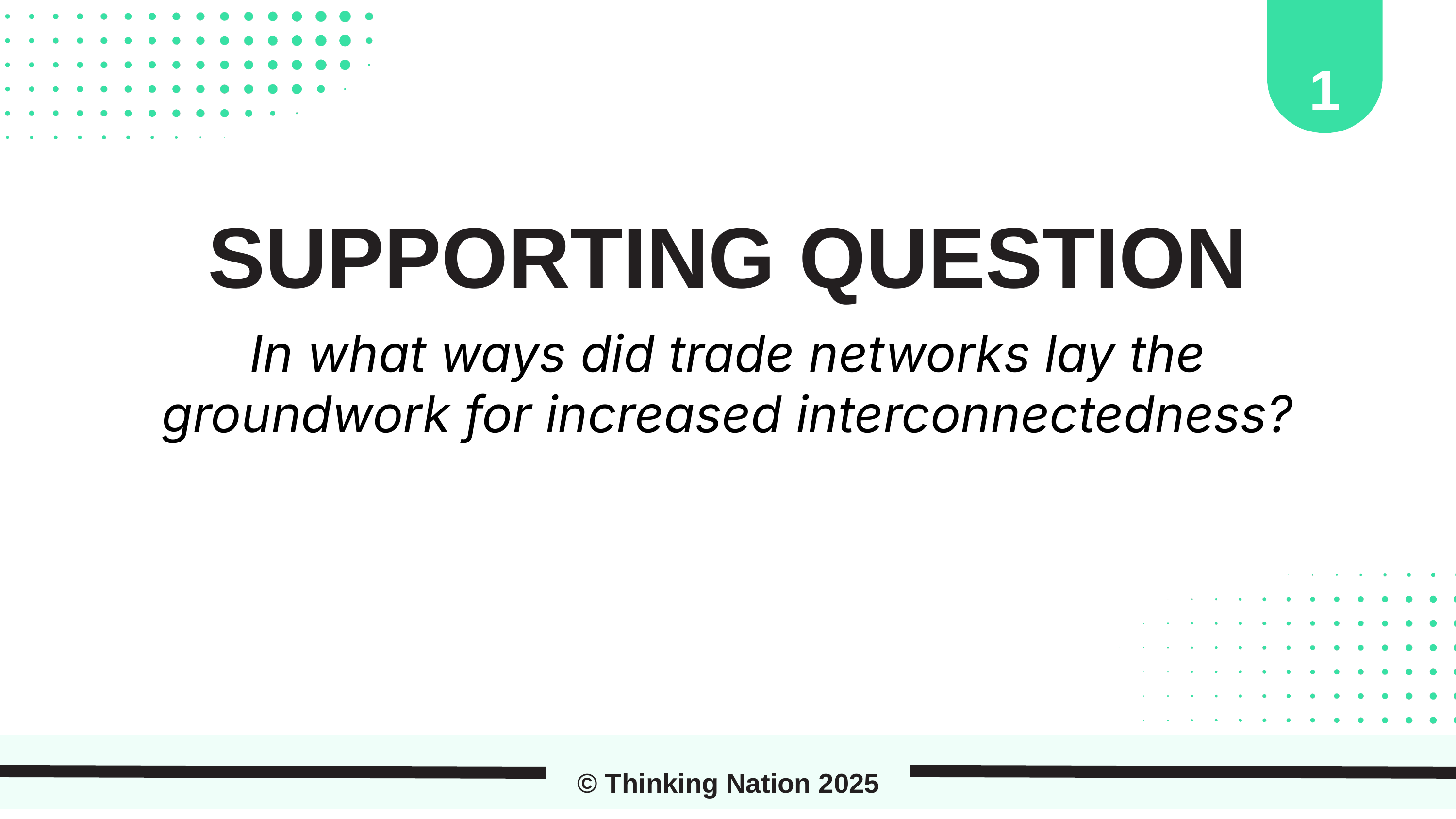

1
SUPPORTING QUESTION
In what ways did trade networks lay the groundwork for increased interconnectedness?

© Thinking Nation 2025